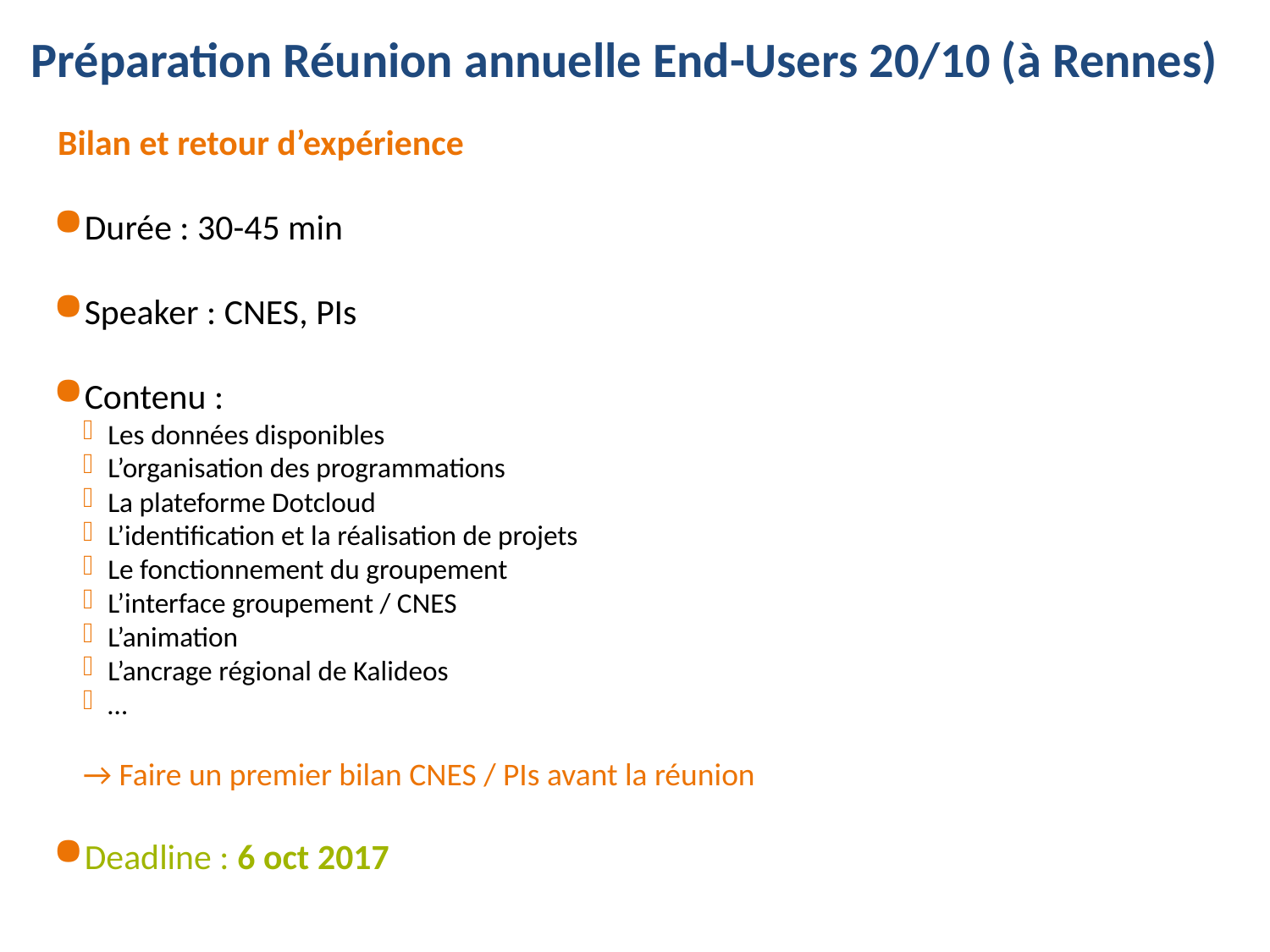

Préparation Réunion annuelle End-Users 20/10 (à Rennes)
Bilan et retour d’expérience

Durée : 30-45 min

Speaker : CNES, PIs

Contenu :
Les données disponibles
L’organisation des programmations
La plateforme Dotcloud
L’identification et la réalisation de projets
Le fonctionnement du groupement
L’interface groupement / CNES
L’animation
L’ancrage régional de Kalideos
…

→ Faire un premier bilan CNES / PIs avant la réunion

Deadline : 6 oct 2017